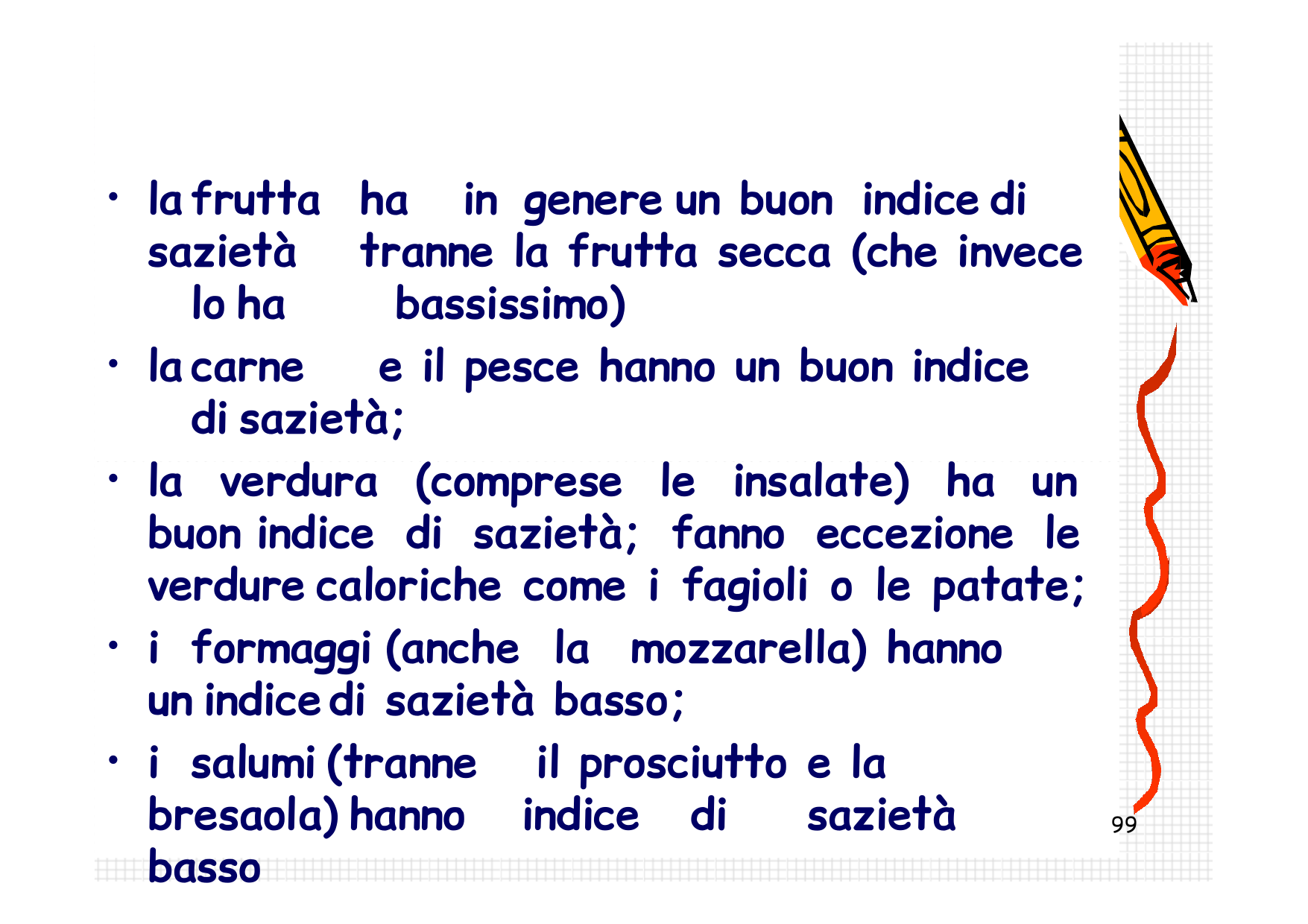

Provincia Milano 1

la	frutta	ha	in	 genere	un	buon	 indice	di sazietà	tranne	la	frutta	secca	(che	invece	lo ha		bassissimo)

la	carne	e	il	pesce	hanno	un	buon	indice	di sazietà;
la  verdura  (comprese  le  insalate)  ha  un  buon indice  di  sazietà;  fanno  eccezione  le  verdure caloriche  come  i  fagioli  o  le  patate;
i	formaggi	(anche	la	mozzarella)	hanno	un indice	di	sazietà	basso;
i	salumi	(tranne		il	prosciutto	e	la	bresaola) hanno	indice	di	sazietà	basso

99